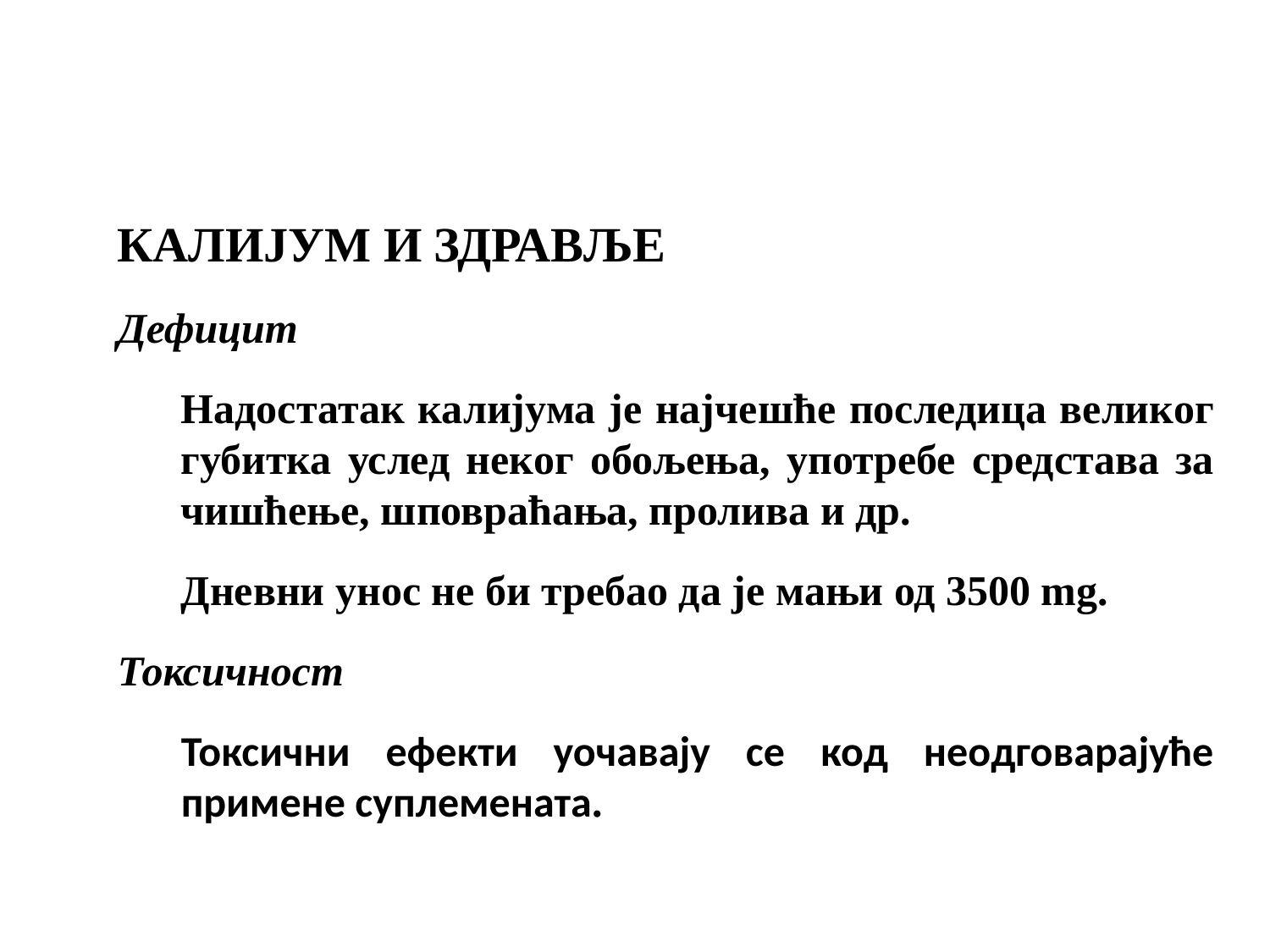

КАЛИЈУМ И ЗДРАВЉЕ

Дефицит

Надостатак калијума је најчешће последица великог губитка услед неког обољења, употребе средстава за чишћење, шповраћања, пролива и др.

Дневни унос не би требао да је мањи од 3500 mg.

Токсичност

Токсични ефекти уочавају се код неодговарајуће примене суплемената.